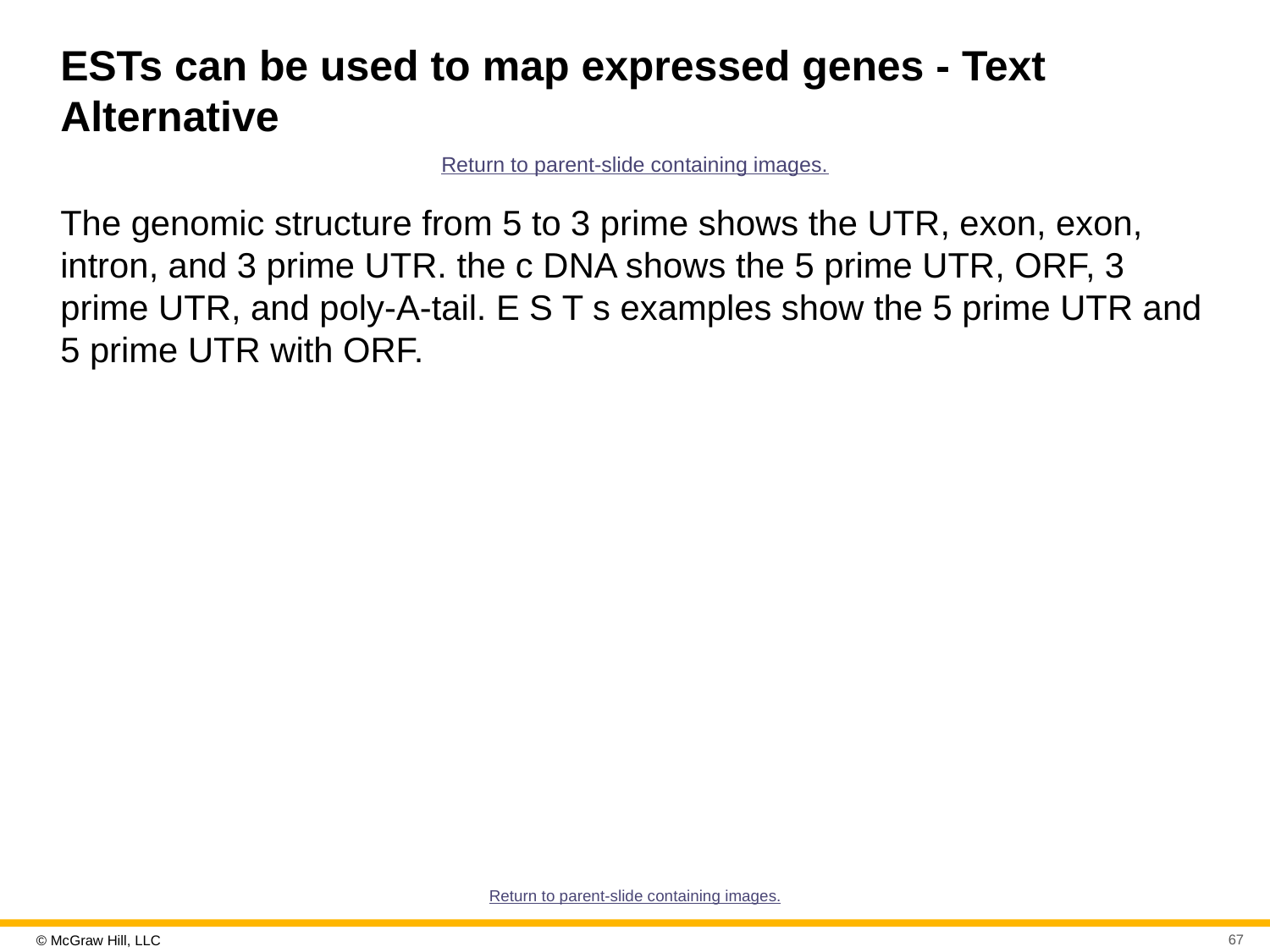

# ESTs can be used to map expressed genes - Text Alternative
Return to parent-slide containing images.
The genomic structure from 5 to 3 prime shows the UTR, exon, exon, intron, and 3 prime UTR. the c DNA shows the 5 prime UTR, ORF, 3 prime UTR, and poly-A-tail. E S T s examples show the 5 prime UTR and 5 prime UTR with ORF.
Return to parent-slide containing images.
67